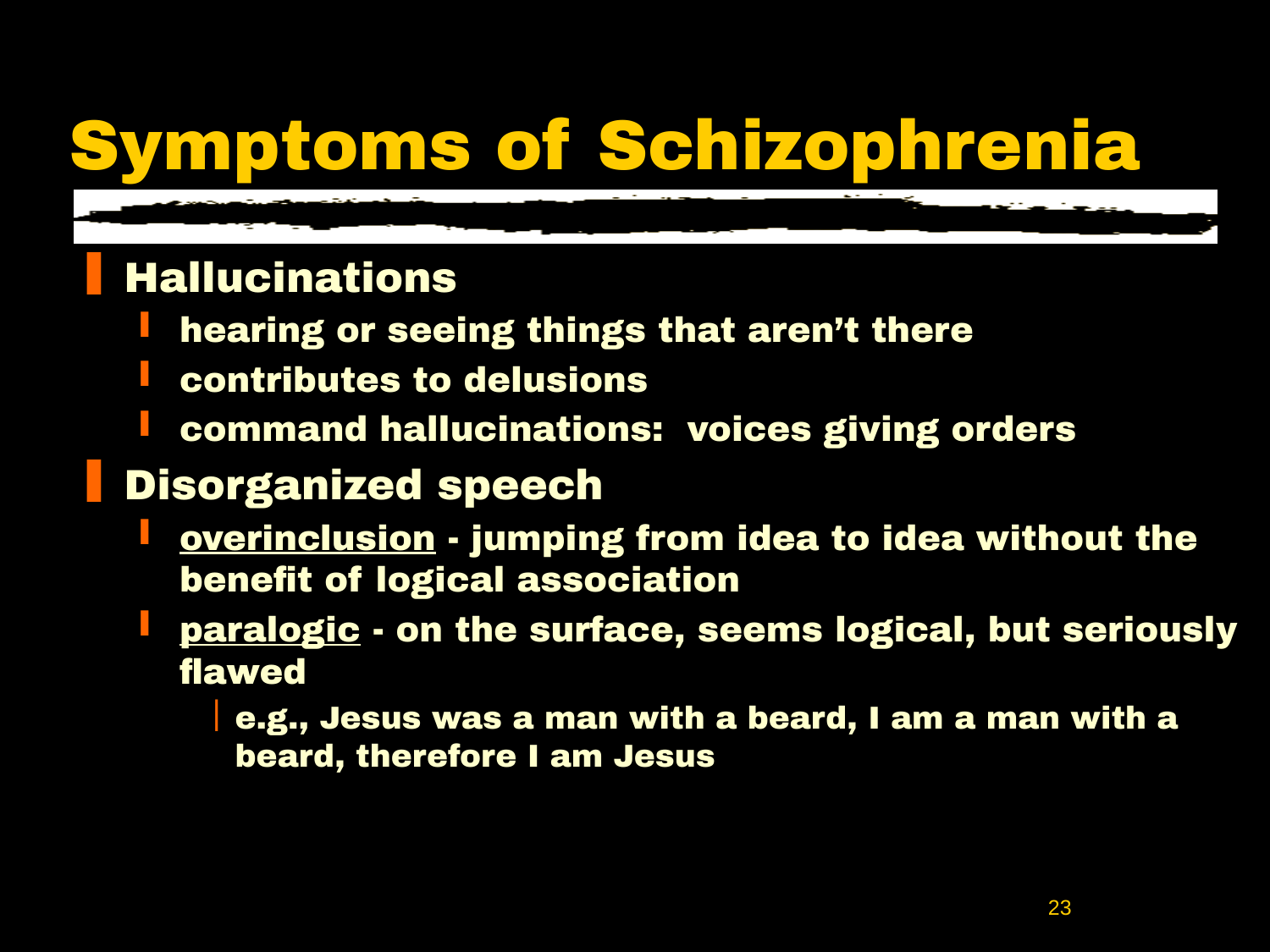

# Symptoms of Schizophrenia
Hallucinations
hearing or seeing things that aren’t there
contributes to delusions
command hallucinations:  voices giving orders
Disorganized speech
overinclusion - jumping from idea to idea without the benefit of logical association
paralogic - on the surface, seems logical, but seriously flawed
e.g., Jesus was a man with a beard, I am a man with a beard, therefore I am Jesus